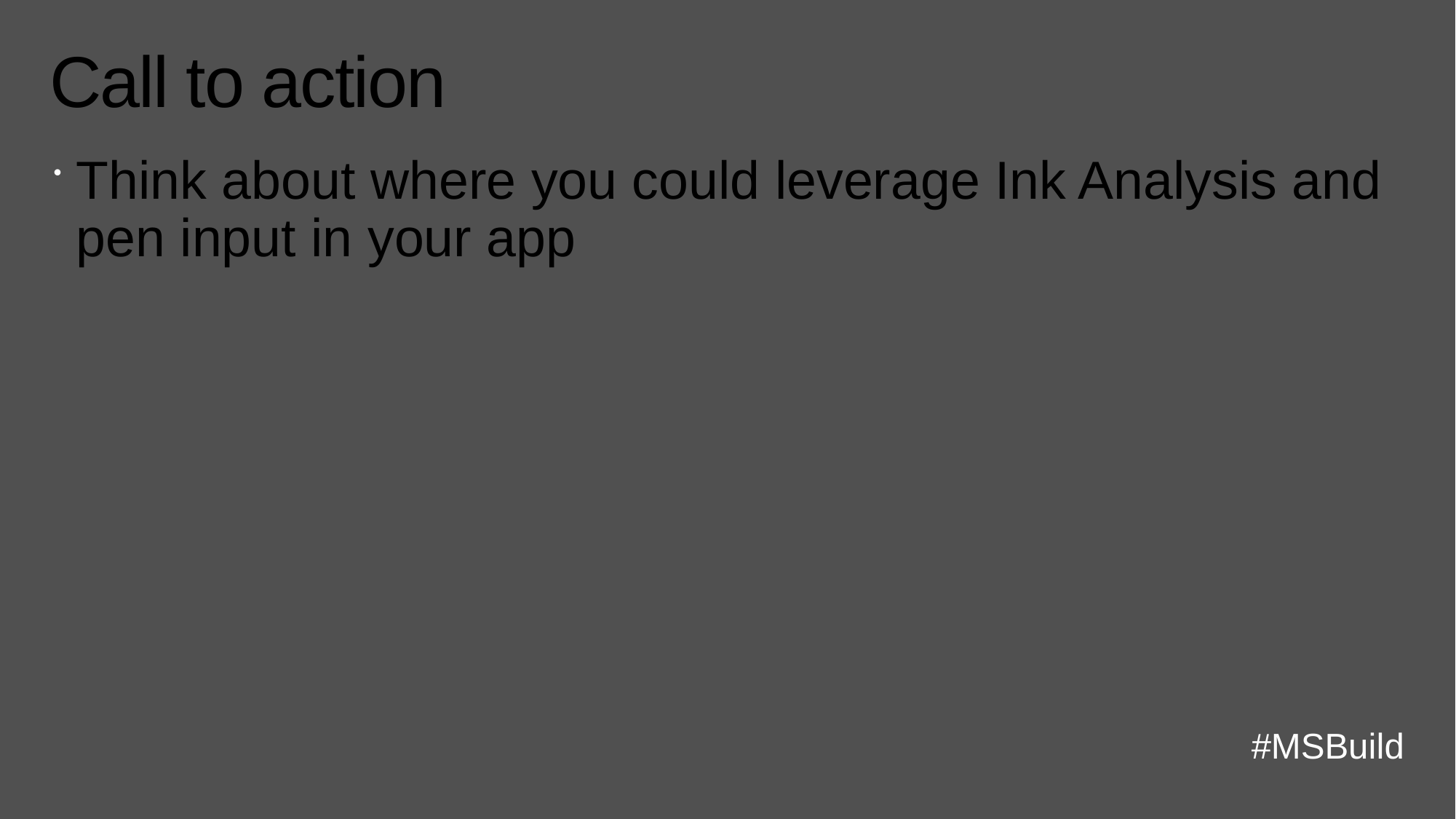

# Call to action
Think about where you could leverage Ink Analysis and pen input in your app
#MSBuild